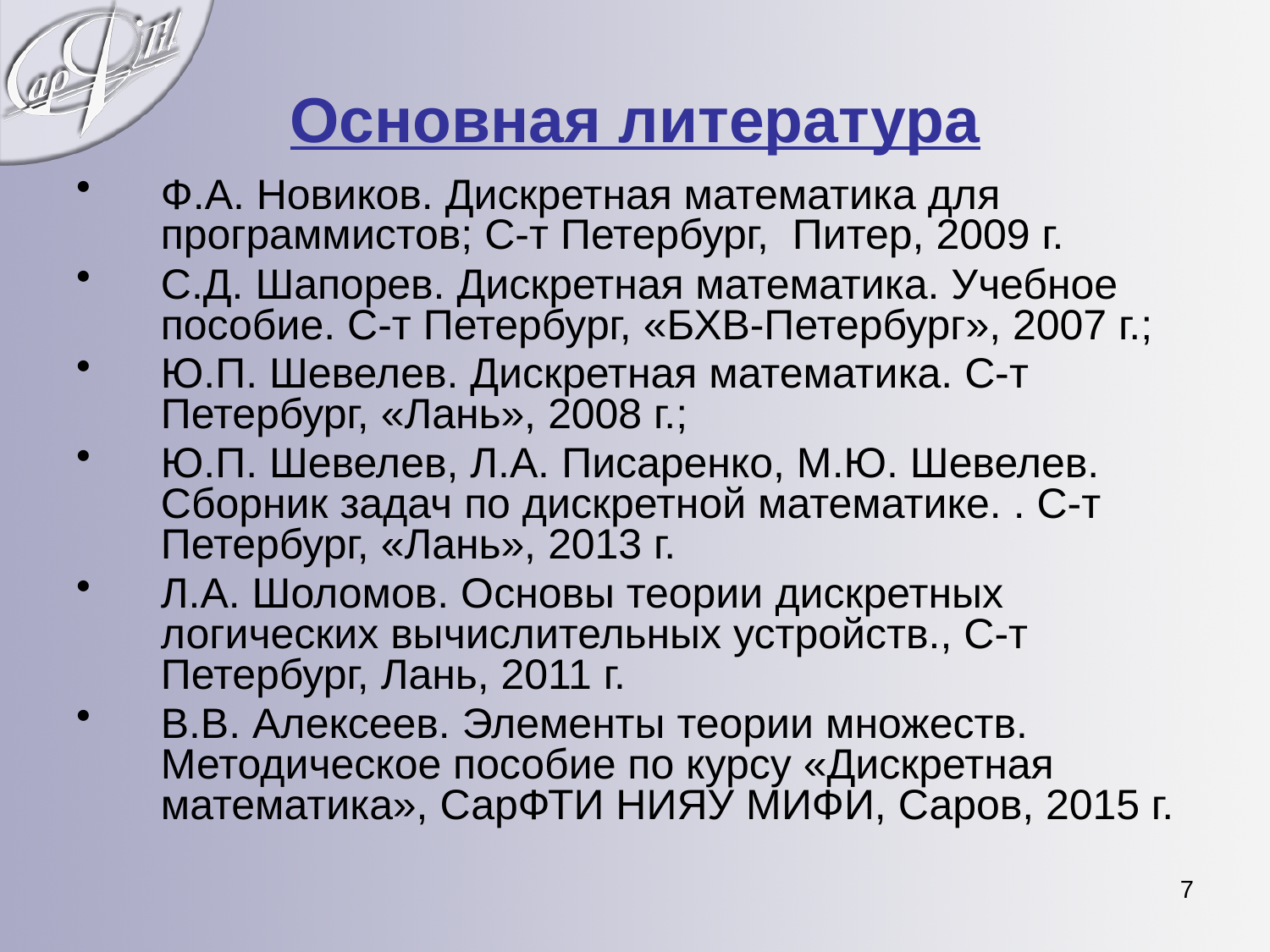

# Основная литература
Ф.А. Новиков. Дискретная математика для программистов; С-т Петербург,  Питер, 2009 г.
С.Д. Шапорев. Дискретная математика. Учебное пособие. С-т Петербург, «БХВ-Петербург», 2007 г.;
Ю.П. Шевелев. Дискретная математика. С-т Петербург, «Лань», 2008 г.;
Ю.П. Шевелев, Л.А. Писаренко, М.Ю. Шевелев. Сборник задач по дискретной математике. . С-т Петербург, «Лань», 2013 г.
Л.А. Шоломов. Основы теории дискретных логических вычислительных устройств., С-т  Петербург, Лань, 2011 г.
В.В. Алексеев. Элементы теории множеств. Методическое пособие по курсу «Дискретная математика», СарФТИ НИЯУ МИФИ, Саров, 2015 г.
7